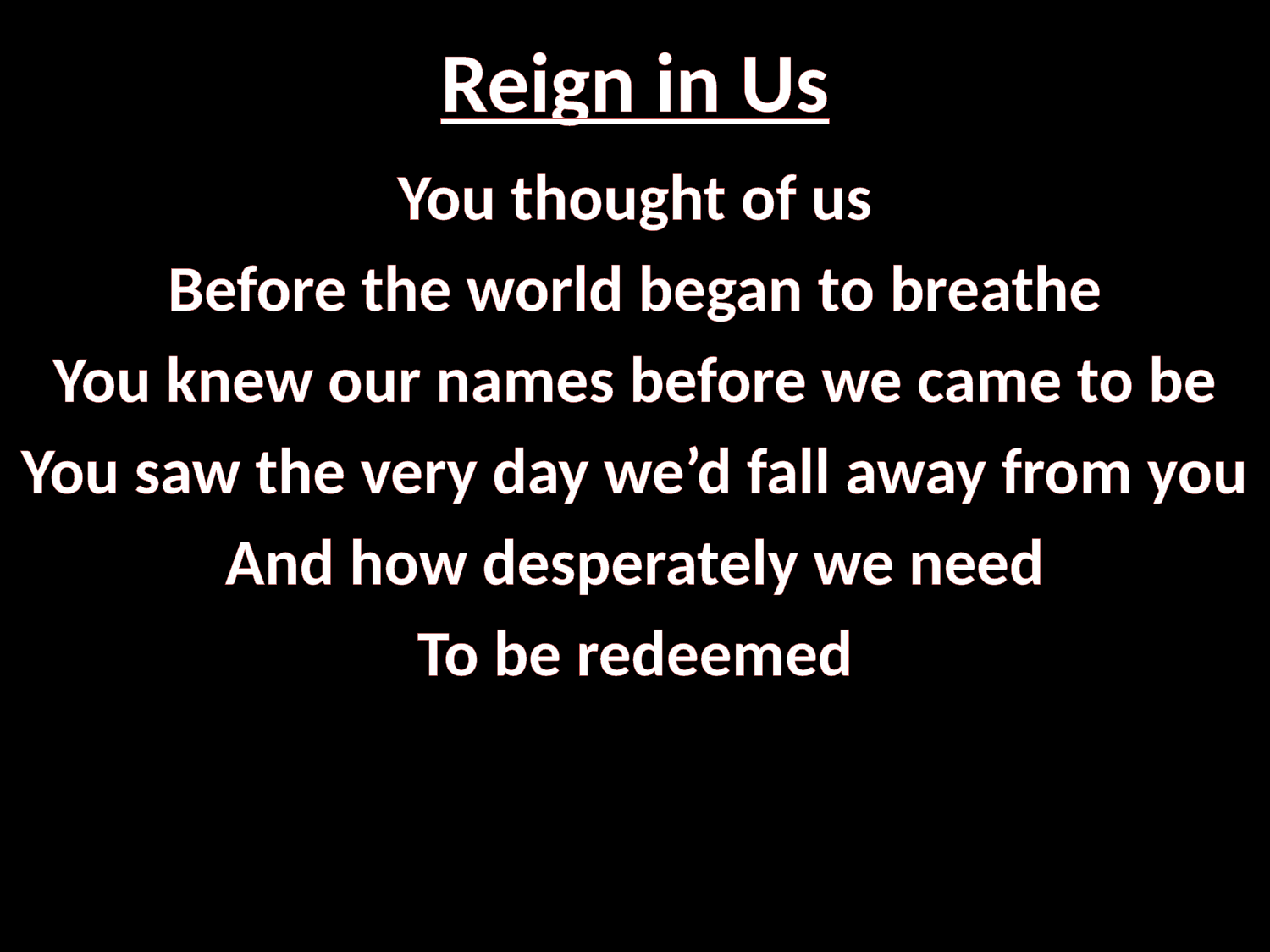

# Reign in Us
You thought of us
Before the world began to breathe
You knew our names before we came to be
You saw the very day we’d fall away from you
And how desperately we need
To be redeemed